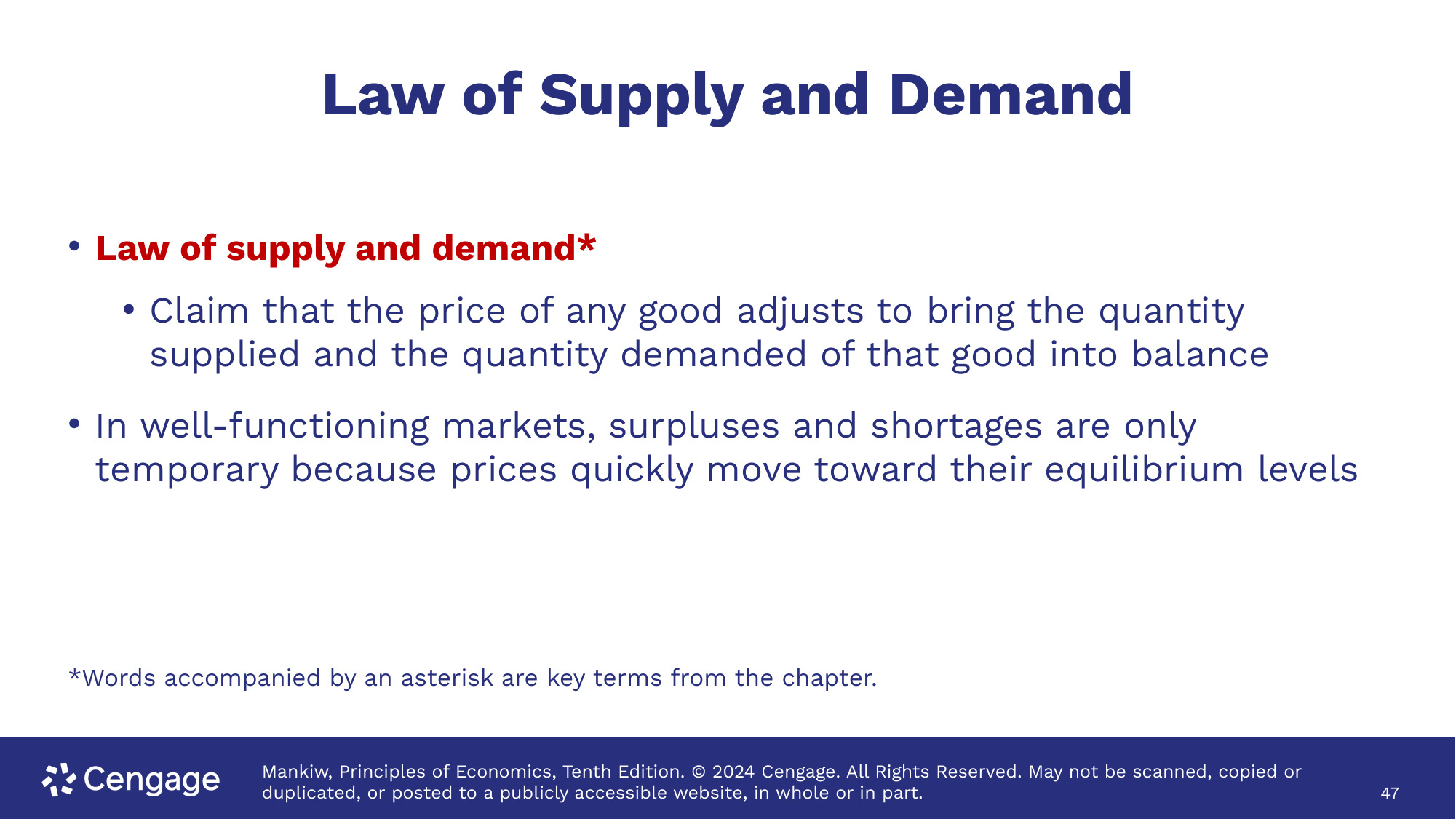

# Law of Supply and Demand
Law of supply and demand*
Claim that the price of any good adjusts to bring the quantity supplied and the quantity demanded of that good into balance
In well-functioning markets, surpluses and shortages are only temporary because prices quickly move toward their equilibrium levels
*Words accompanied by an asterisk are key terms from the chapter.